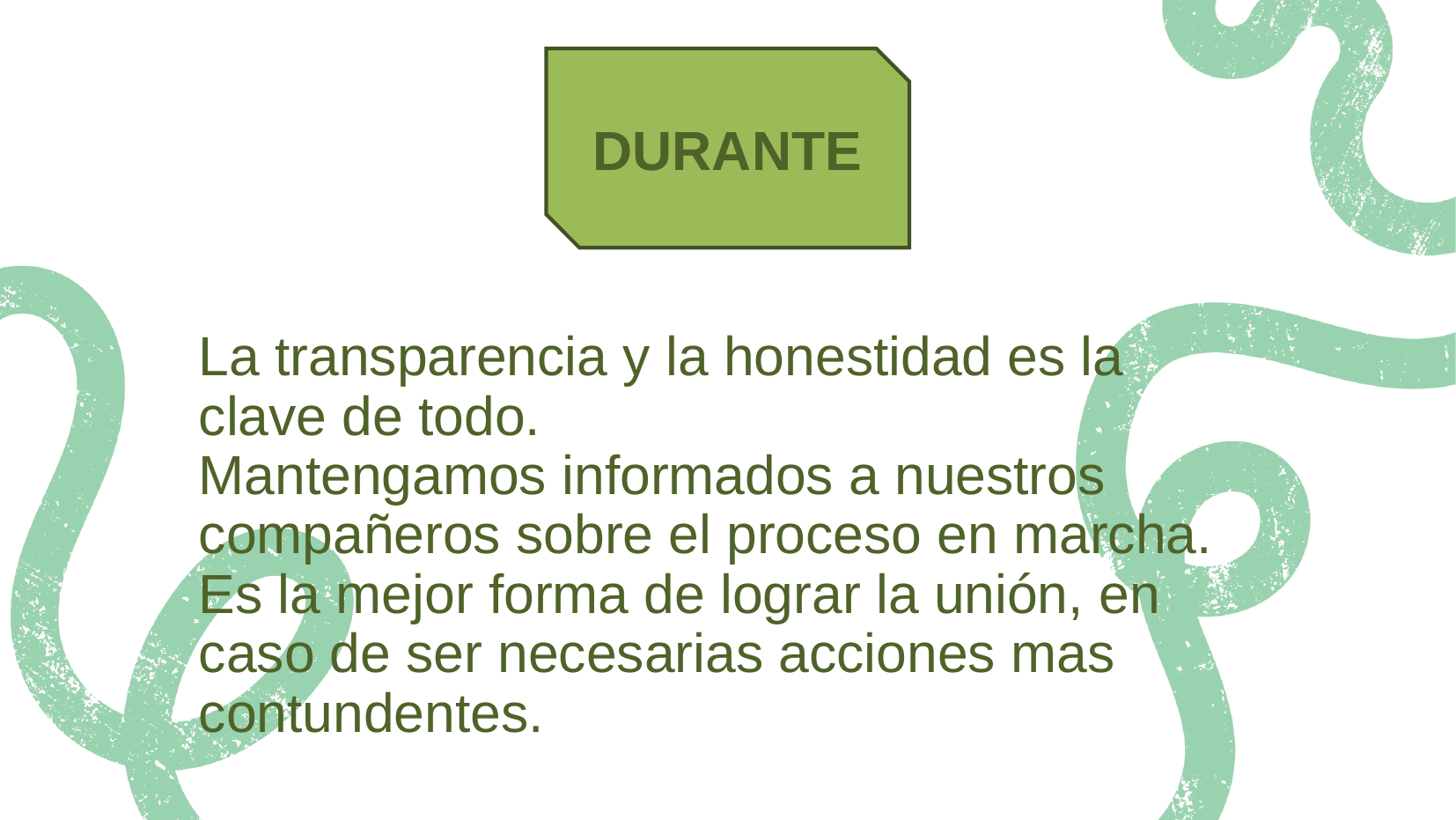

DURANTE
# La transparencia y la honestidad es la clave de todo. Mantengamos informados a nuestros compañeros sobre el proceso en marcha. Es la mejor forma de lograr la unión, en caso de ser necesarias acciones mas contundentes.